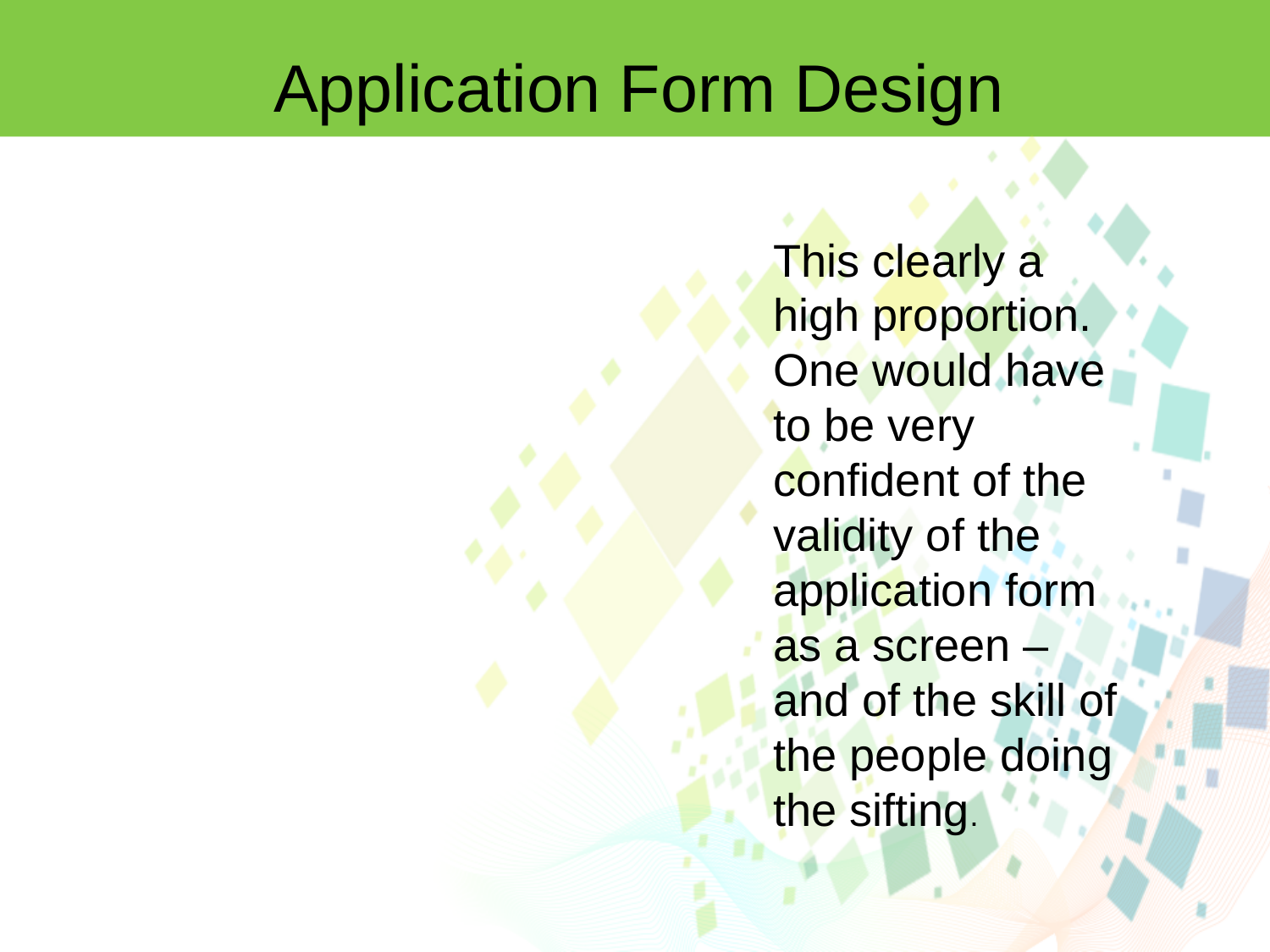

Application Form Design
This clearly a high proportion. One would have to be very confident of the validity of the application form as a screen – and of the skill of the people doing the sifting.